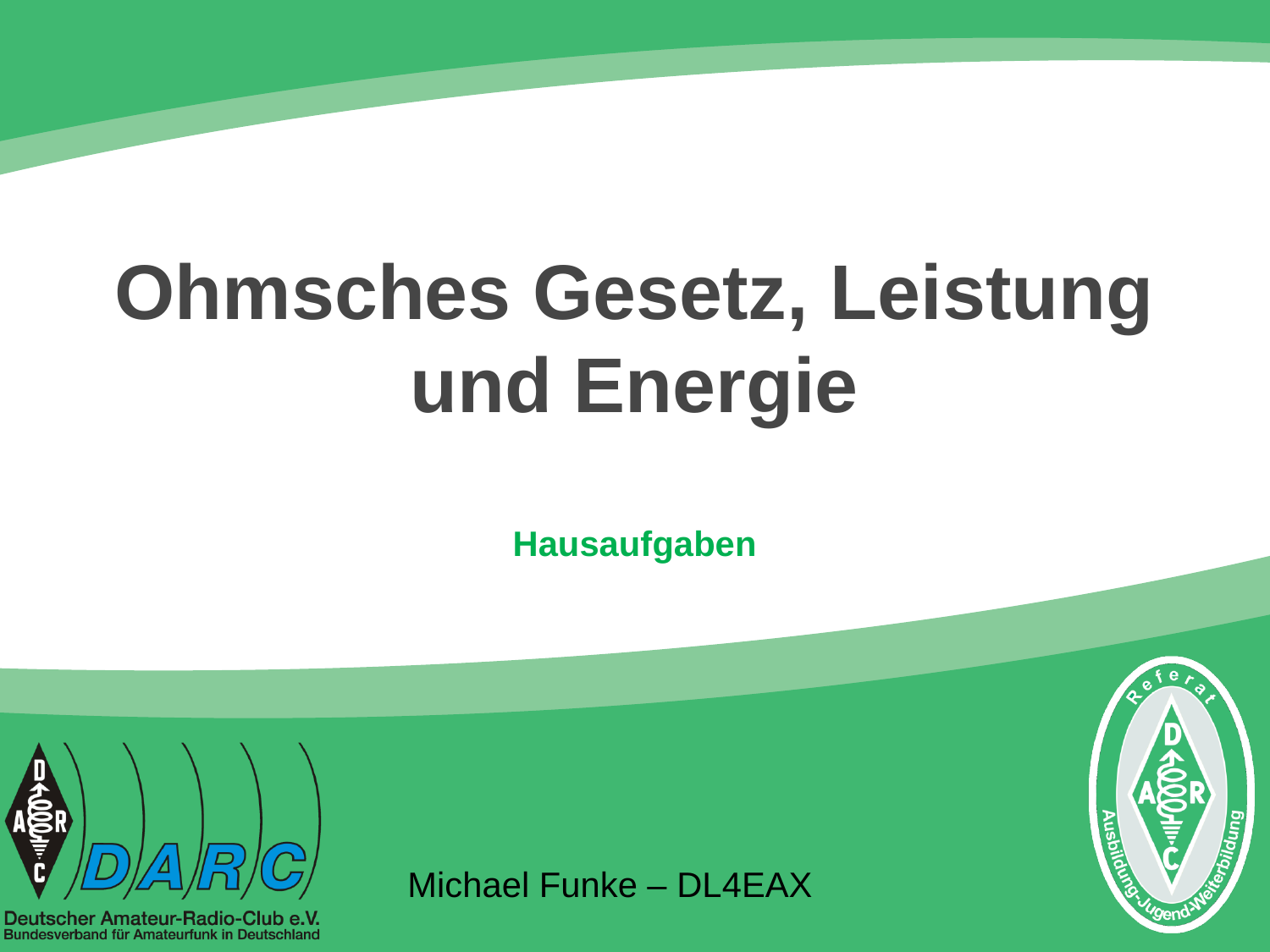

# Ohmsches Gesetz, Leistung und Energie Hausaufgaben
Michael Funke – DL4EAX